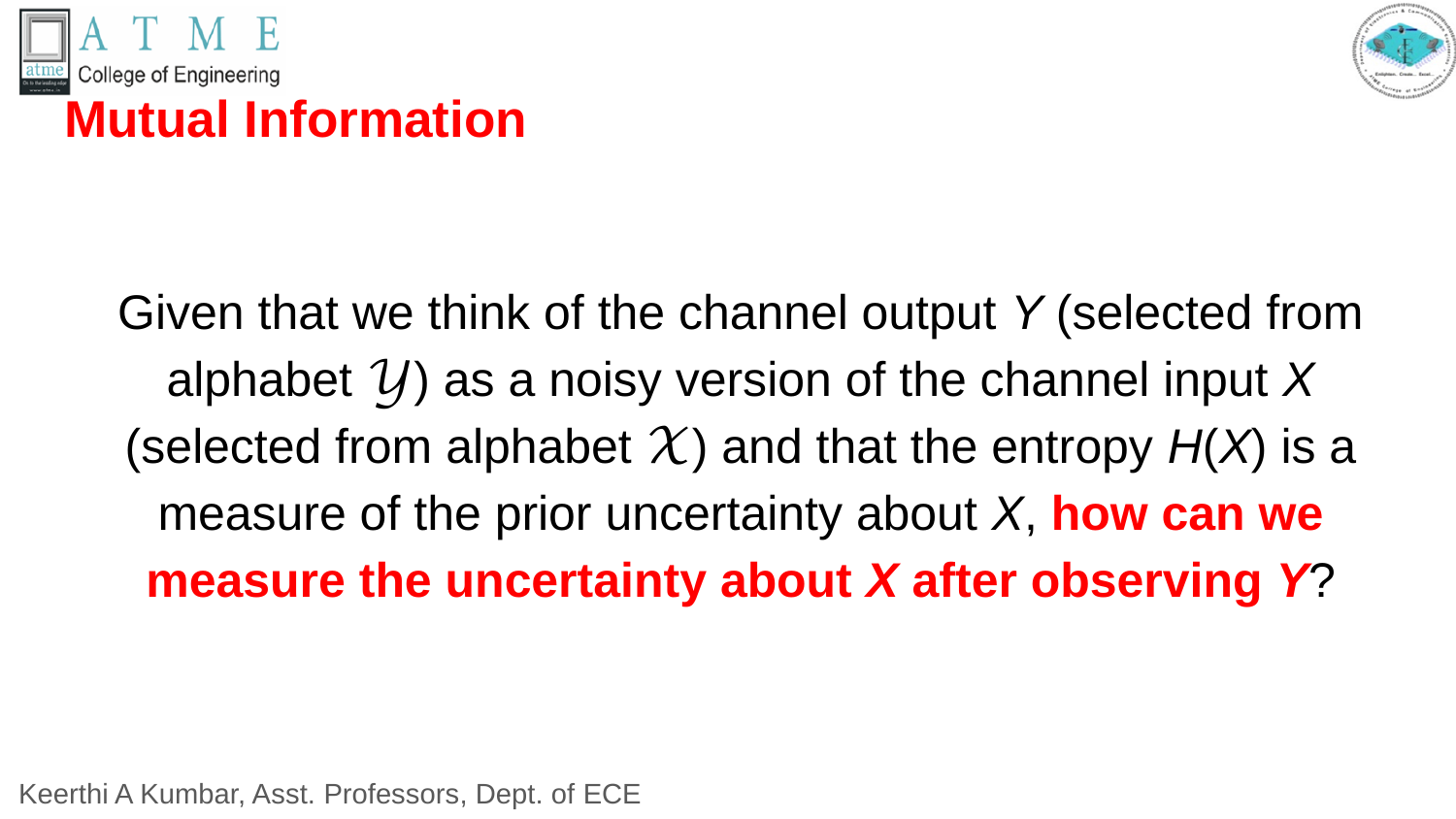

# Mutual Information
Given that we think of the channel output Y (selected from alphabet 𝒴) as a noisy version of the channel input X (selected from alphabet 𝒳) and that the entropy H(X) is a measure of the prior uncertainty about X, how can we measure the uncertainty about X after observing Y?